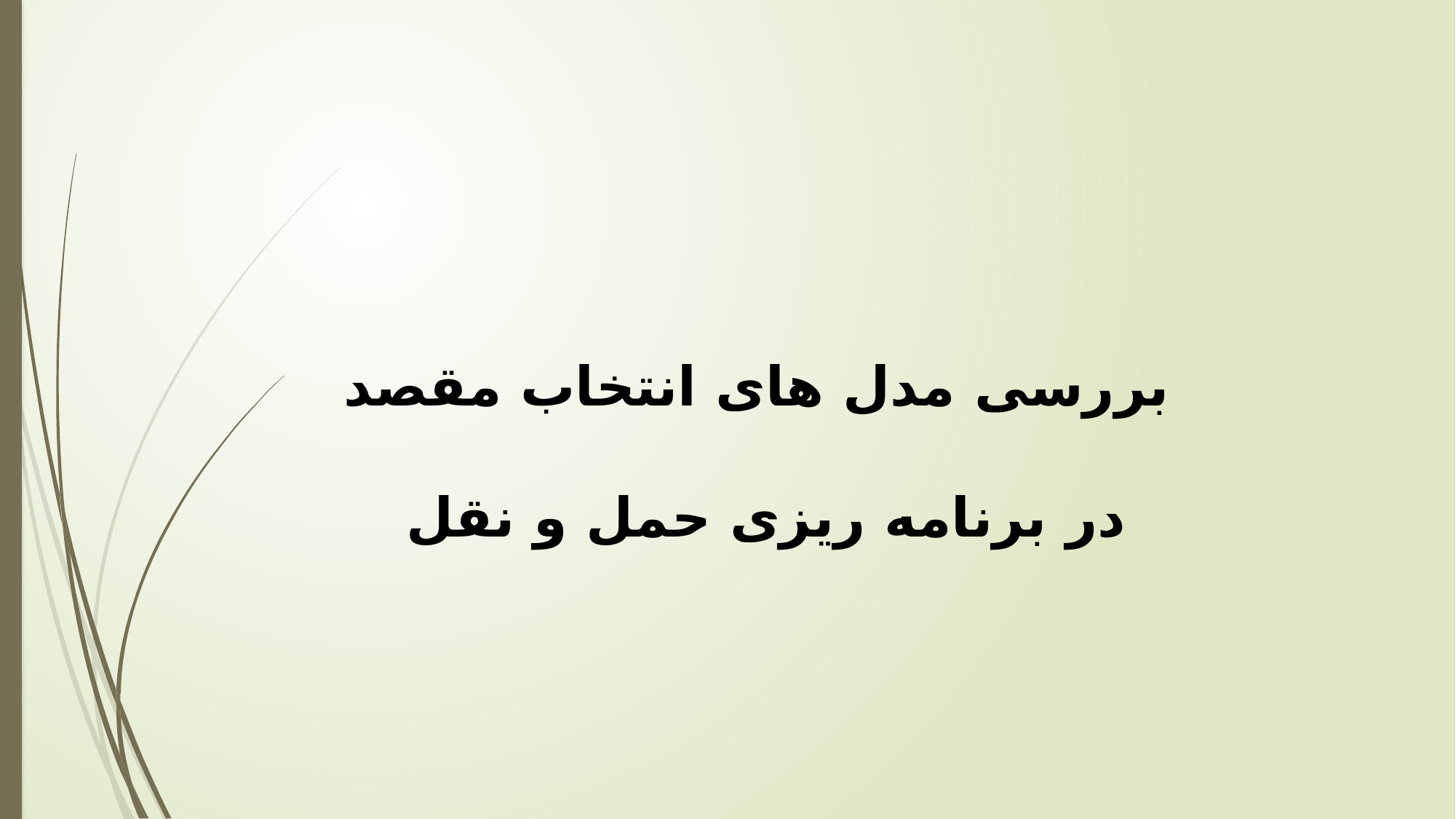

بررسی مدل های انتخاب مقصد
در برنامه ریزی حمل و نقل